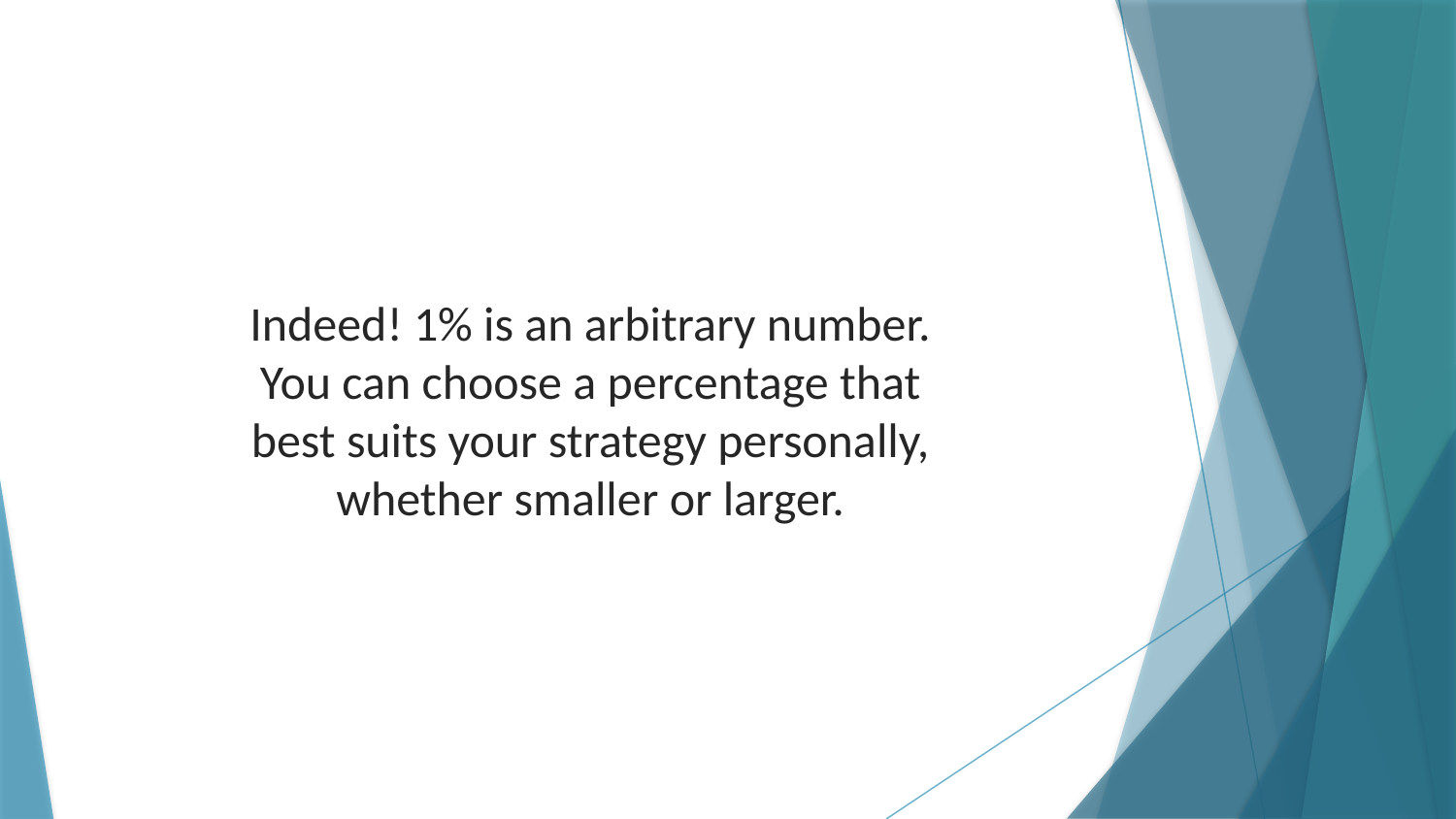

Indeed! 1% is an arbitrary number. You can choose a percentage that best suits your strategy personally, whether smaller or larger.